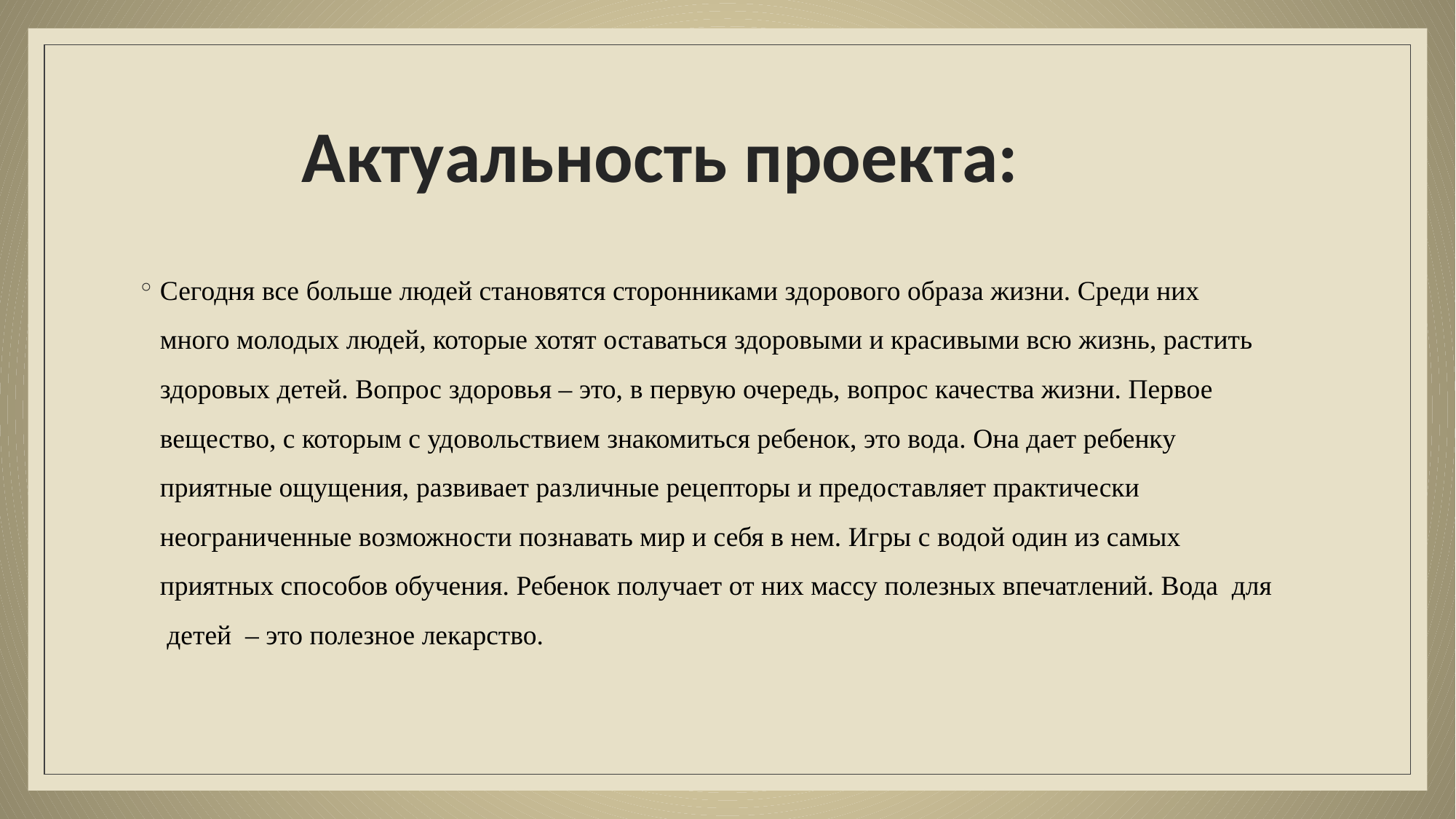

# Актуальность проекта:
Сегодня все больше людей становятся сторонниками здорового образа жизни. Среди них много молодых людей, которые хотят оставаться здоровыми и красивыми всю жизнь, растить здоровых детей. Вопрос здоровья – это, в первую очередь, вопрос качества жизни. Первое вещество, с которым с удовольствием знакомиться ребенок, это вода. Она дает ребенку приятные ощущения, развивает различные рецепторы и предоставляет практически неограниченные возможности познавать мир и себя в нем. Игры с водой один из самых приятных способов обучения. Ребенок получает от них массу полезных впечатлений. Вода  для  детей  – это полезное лекарство.